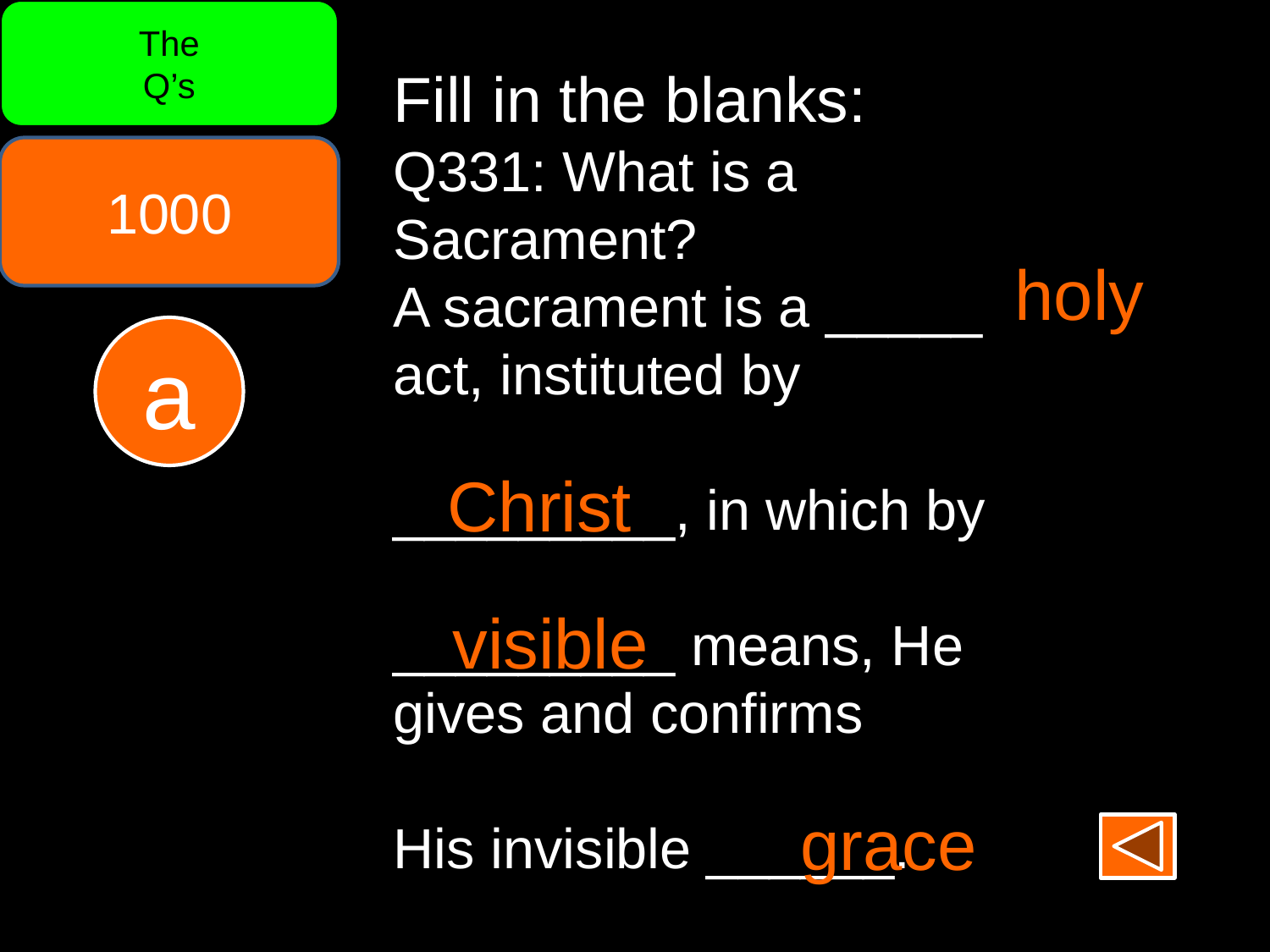

The
Q’s
Fill in the blanks:
Q331: What is a
Sacrament?
A sacrament is a _____
act, instituted by

_________, in which by

_________ means, He
gives and confirms

His invisible ______.
1000
holy
a
Christ
visible
grace